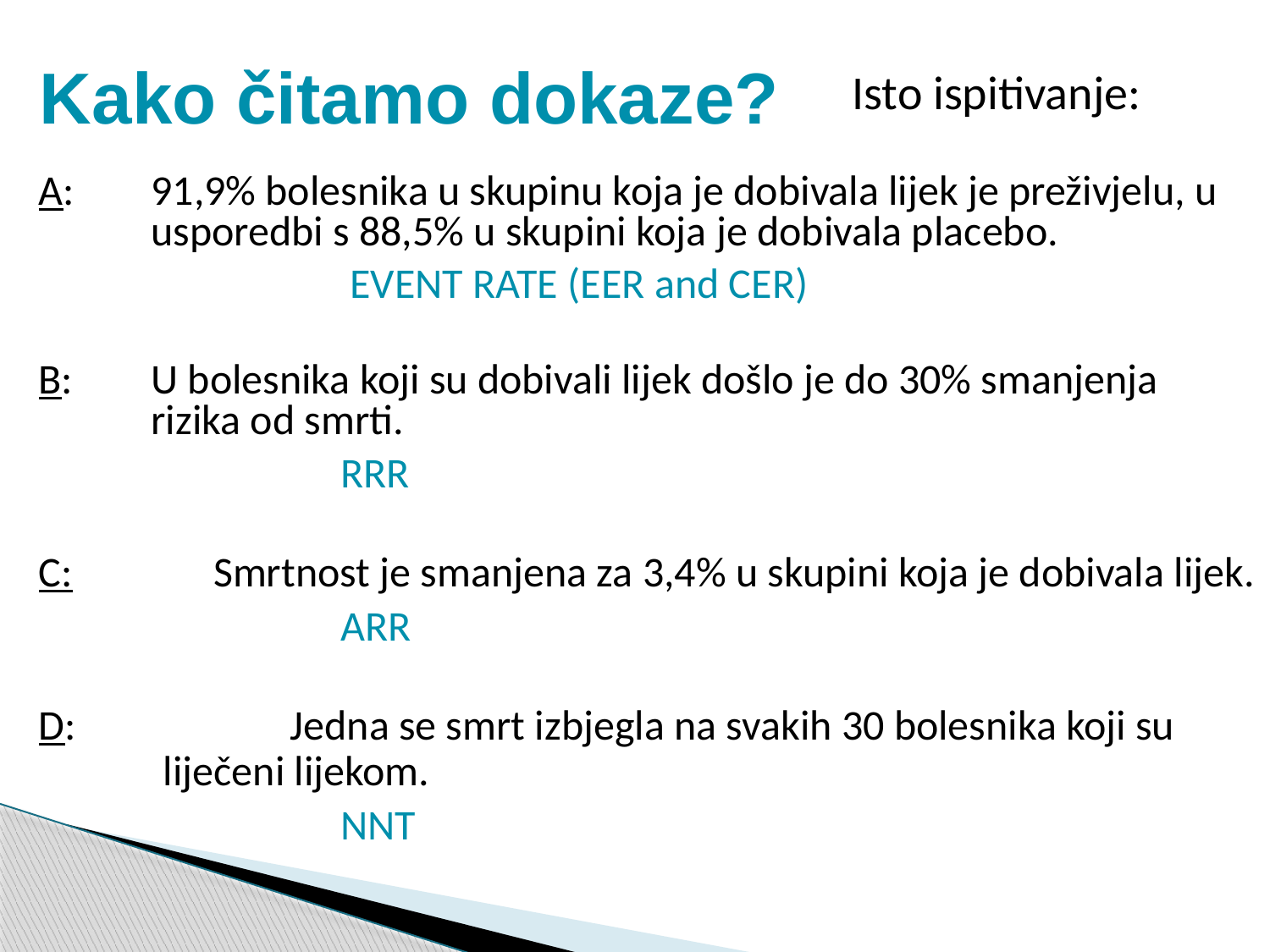

# Kako čitamo dokaze?
Isto ispitivanje:
A:  	91,9% bolesnika u skupinu koja je dobivala lijek je preživjelu, u usporedbi s 88,5% u skupini koja je dobivala placebo.
			 EVENT RATE (EER and CER)

B: 	U bolesnika koji su dobivali lijek došlo je do 30% smanjenja rizika od smrti.
			RRR

C: 		Smrtnost je smanjena za 3,4% u skupini koja je dobivala lijek.
			ARR

D: 		Jedna se smrt izbjegla na svakih 30 bolesnika koji su liječeni lijekom.
			NNT